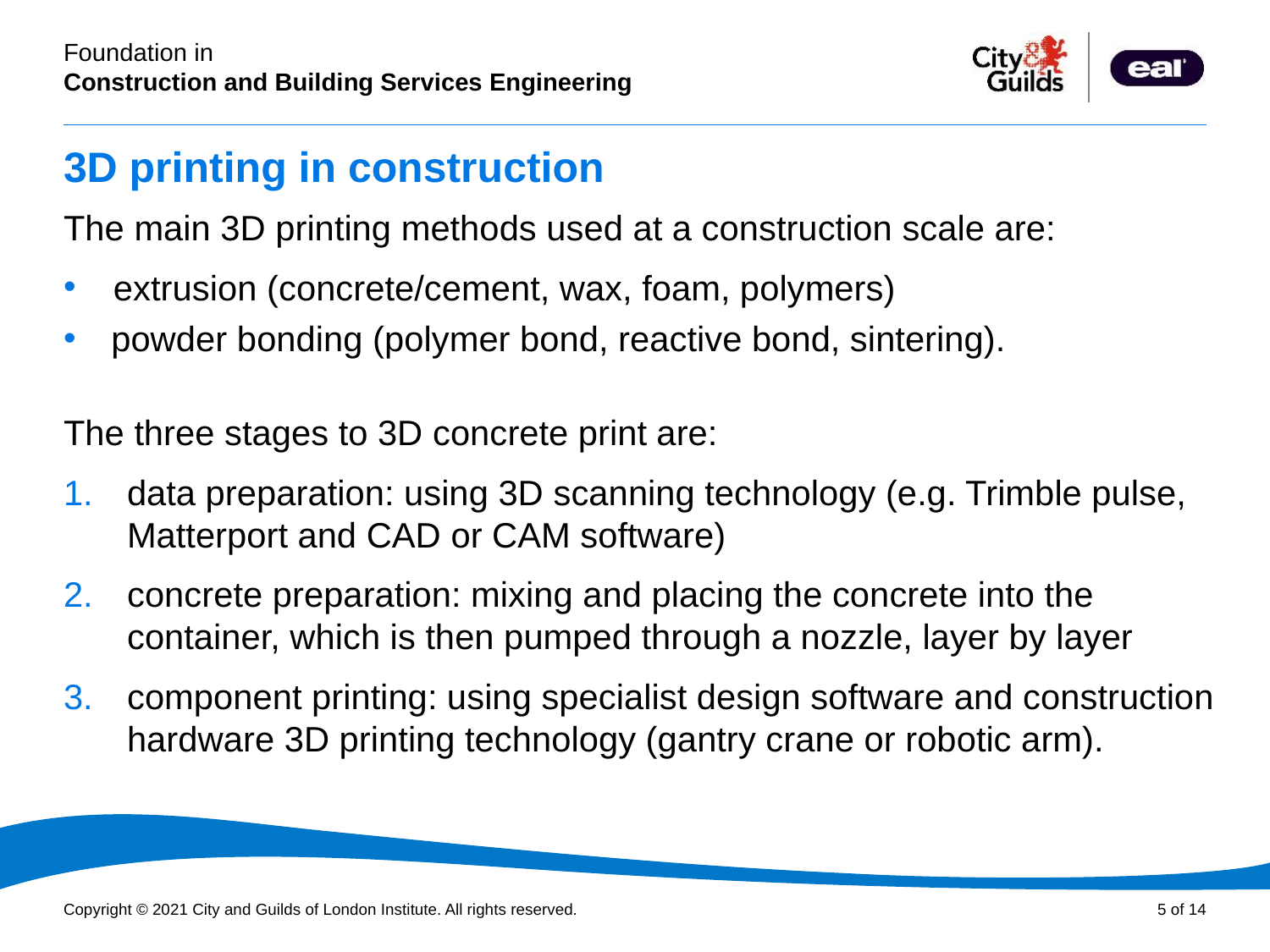

# 3D printing in construction
The main 3D printing methods used at a construction scale are:
extrusion (concrete/cement, wax, foam, polymers)
powder bonding (polymer bond, reactive bond, sintering).

The three stages to 3D concrete print are:
data preparation: using 3D scanning technology (e.g. Trimble pulse, Matterport and CAD or CAM software)
concrete preparation: mixing and placing the concrete into the container, which is then pumped through a nozzle, layer by layer
component printing: using specialist design software and construction hardware 3D printing technology (gantry crane or robotic arm).